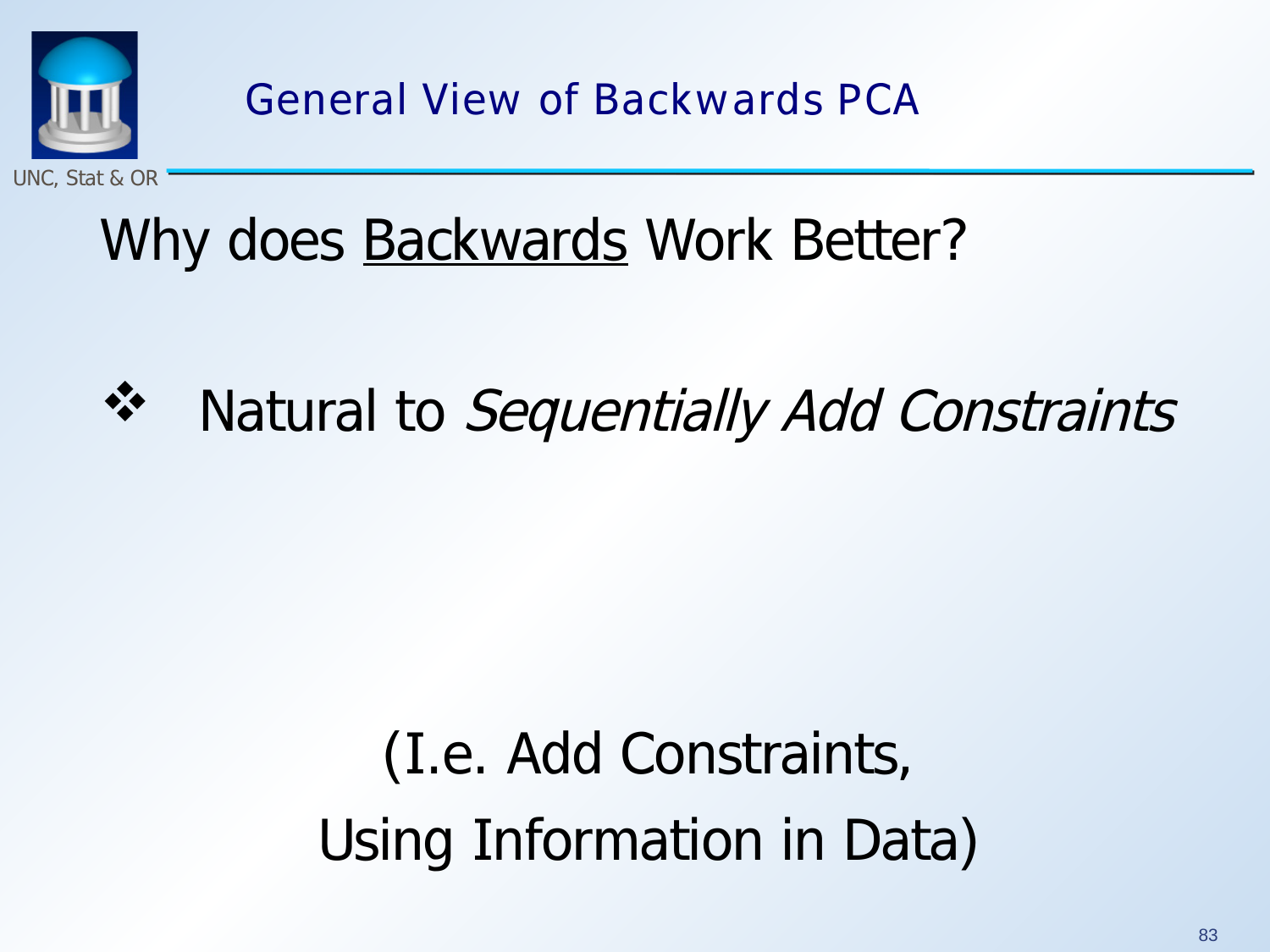

# General View of Backwards PCA
Why does Backwards Work Better?

  Natural to Sequentially Add Constraints

(I.e. Add Constraints,
Using Information in Data)